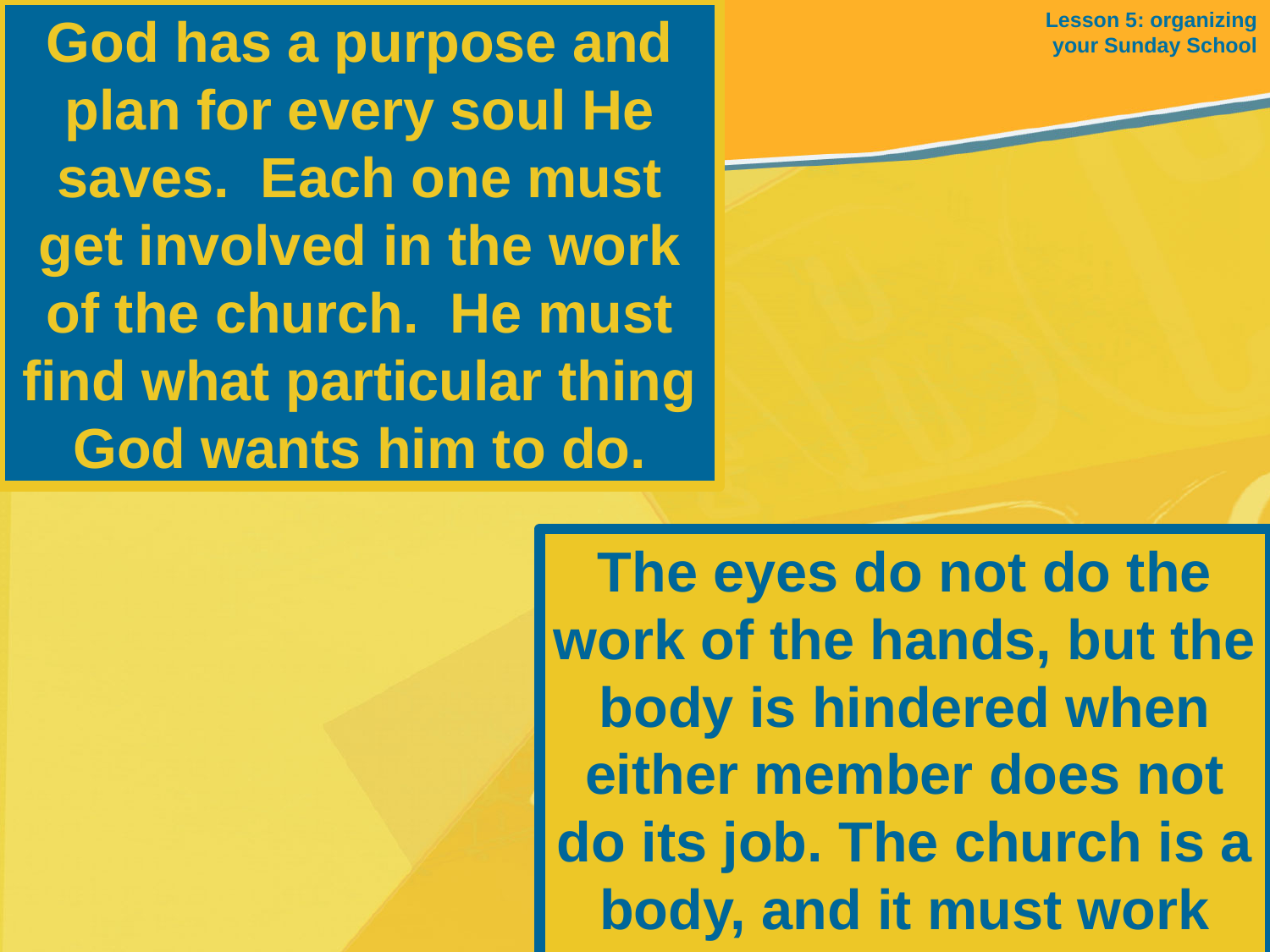

God has a purpose and plan for every soul He saves.  Each one must get involved in the work of the church.  He must find what particular thing God wants him to do.
Lesson 5: organizing your Sunday School
The eyes do not do the work of the hands, but the body is hindered when either member does not do its job. The church is a body, and it must work together.